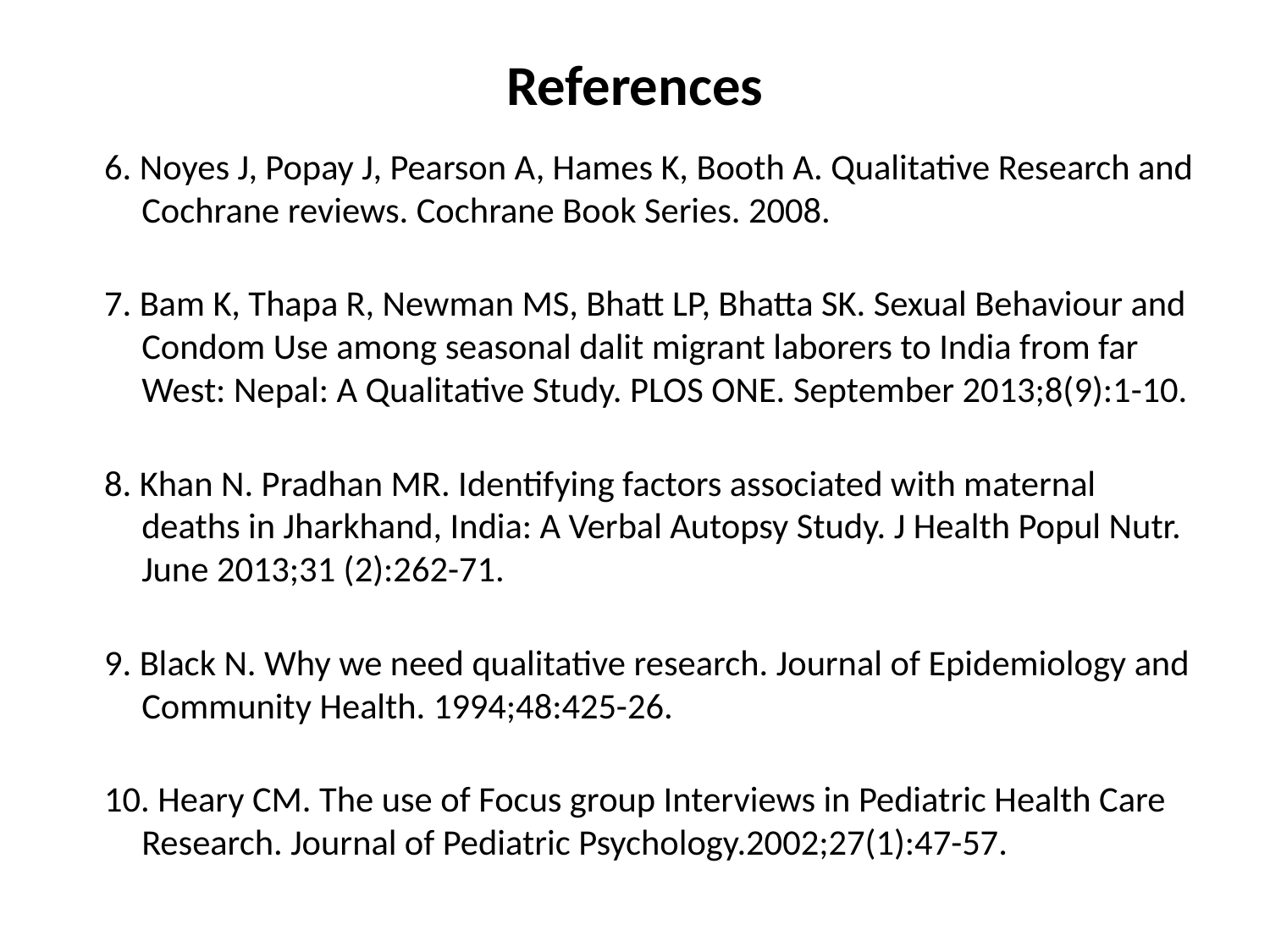

# References
6. Noyes J, Popay J, Pearson A, Hames K, Booth A. Qualitative Research and Cochrane reviews. Cochrane Book Series. 2008.

7. Bam K, Thapa R, Newman MS, Bhatt LP, Bhatta SK. Sexual Behaviour and Condom Use among seasonal dalit migrant laborers to India from far West: Nepal: A Qualitative Study. PLOS ONE. September 2013;8(9):1-10.

8. Khan N. Pradhan MR. Identifying factors associated with maternal deaths in Jharkhand, India: A Verbal Autopsy Study. J Health Popul Nutr. June 2013;31 (2):262-71.

9. Black N. Why we need qualitative research. Journal of Epidemiology and Community Health. 1994;48:425-26.

10. Heary CM. The use of Focus group Interviews in Pediatric Health Care Research. Journal of Pediatric Psychology.2002;27(1):47-57.